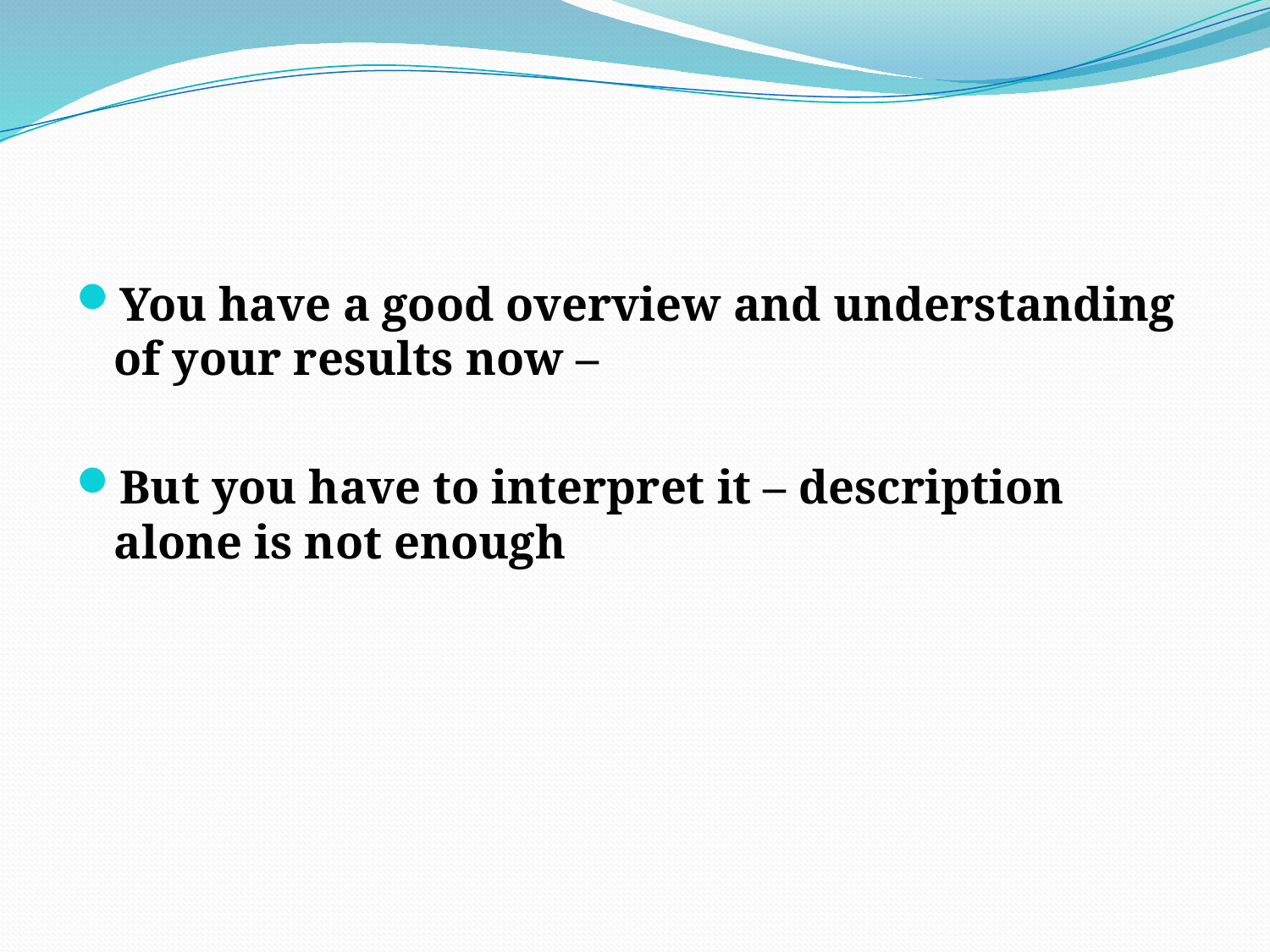

#
You have a good overview and understanding of your results now –

But you have to interpret it – description alone is not enough